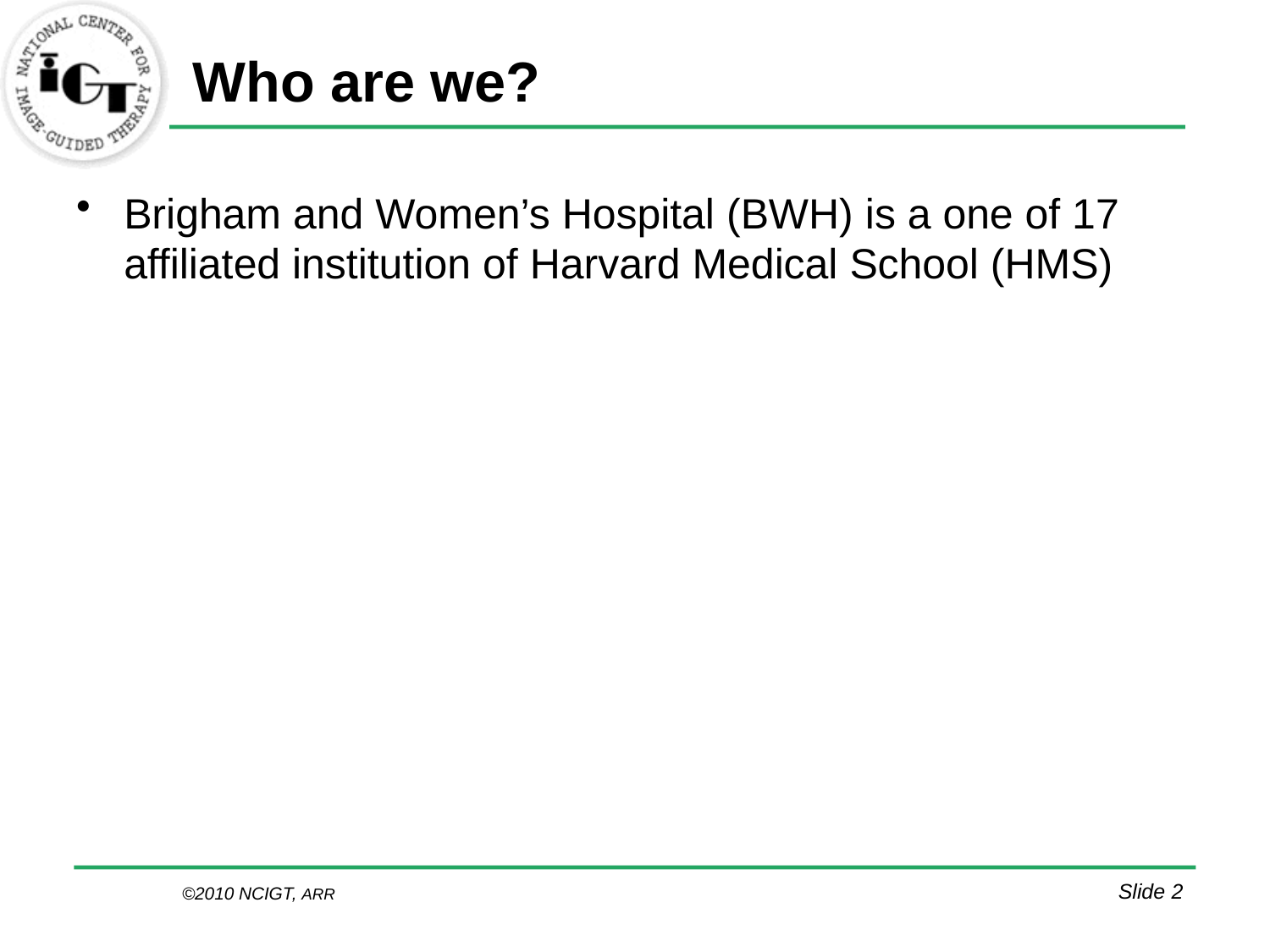

# Who are we?
Brigham and Women’s Hospital (BWH) is a one of 17 affiliated institution of Harvard Medical School (HMS)